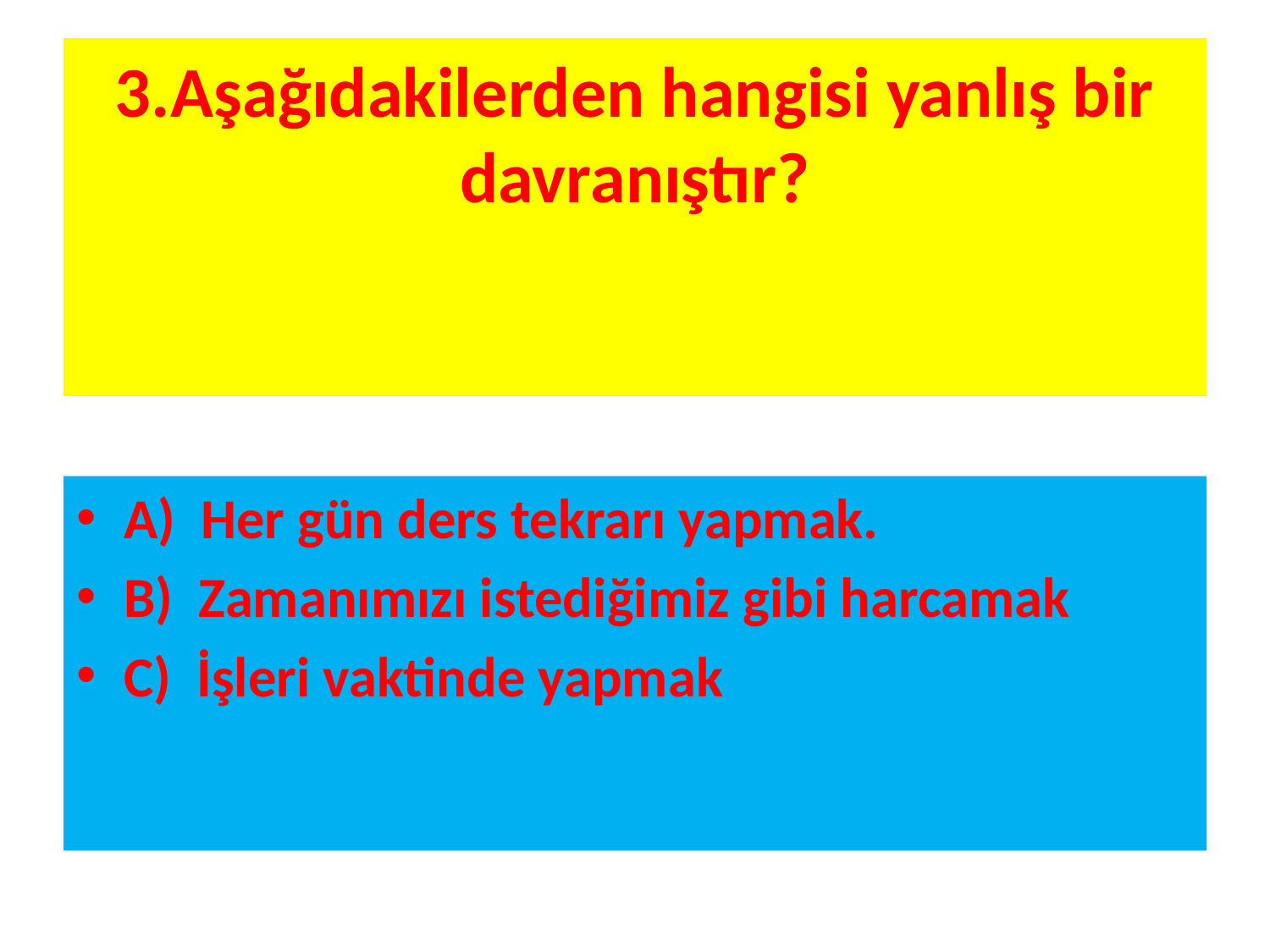

# 3.Aşağıdakilerden hangisi yanlış bir davranıştır?
A)  Her gün ders tekrarı yapmak.
B)  Zamanımızı istediğimiz gibi harcamak
C)  İşleri vaktinde yapmak